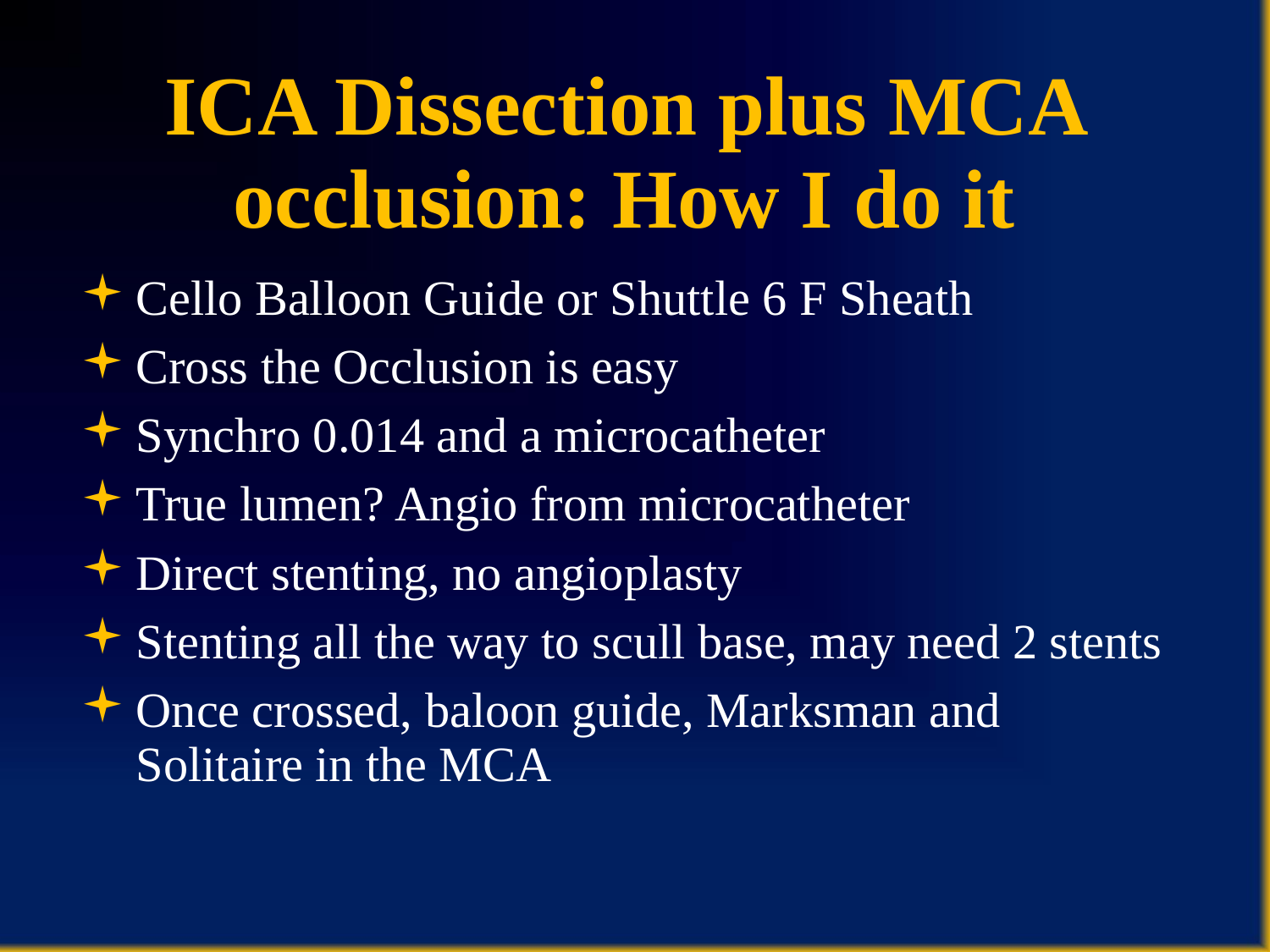

ICA Dissection plus MCA occlusion: How I do it
Cello Balloon Guide or Shuttle 6 F Sheath
Cross the Occlusion is easy
Synchro 0.014 and a microcatheter
True lumen? Angio from microcatheter
Direct stenting, no angioplasty
Stenting all the way to scull base, may need 2 stents
Once crossed, baloon guide, Marksman and Solitaire in the MCA